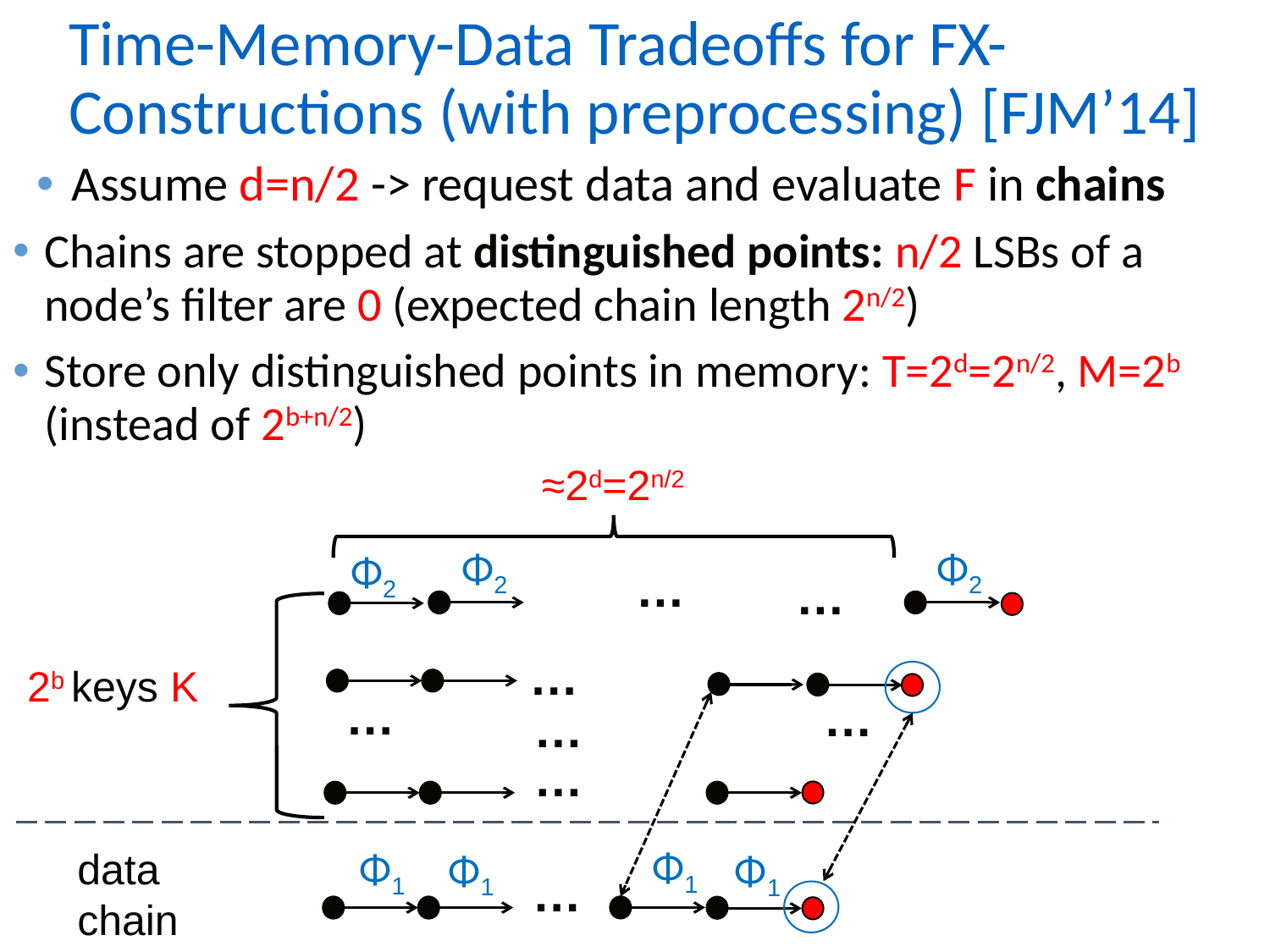

# Time-Memory-Data Tradeoffs for FX-Constructions (with preprocessing) [FJM’14]
 Assume d=n/2 -> request data and evaluate F in chains
Chains are stopped at distinguished points: n/2 LSBs of a node’s filter are 0 (expected chain length 2n/2)
Store only distinguished points in memory: T=2d=2n/2, M=2b (instead of 2b+n/2)

≈2d=2n/2
Φ2
Φ2
Φ2
…
…

…
2b keys K

…
…
…
…

Φ1
Φ1
data chain
Φ1
Φ1
…